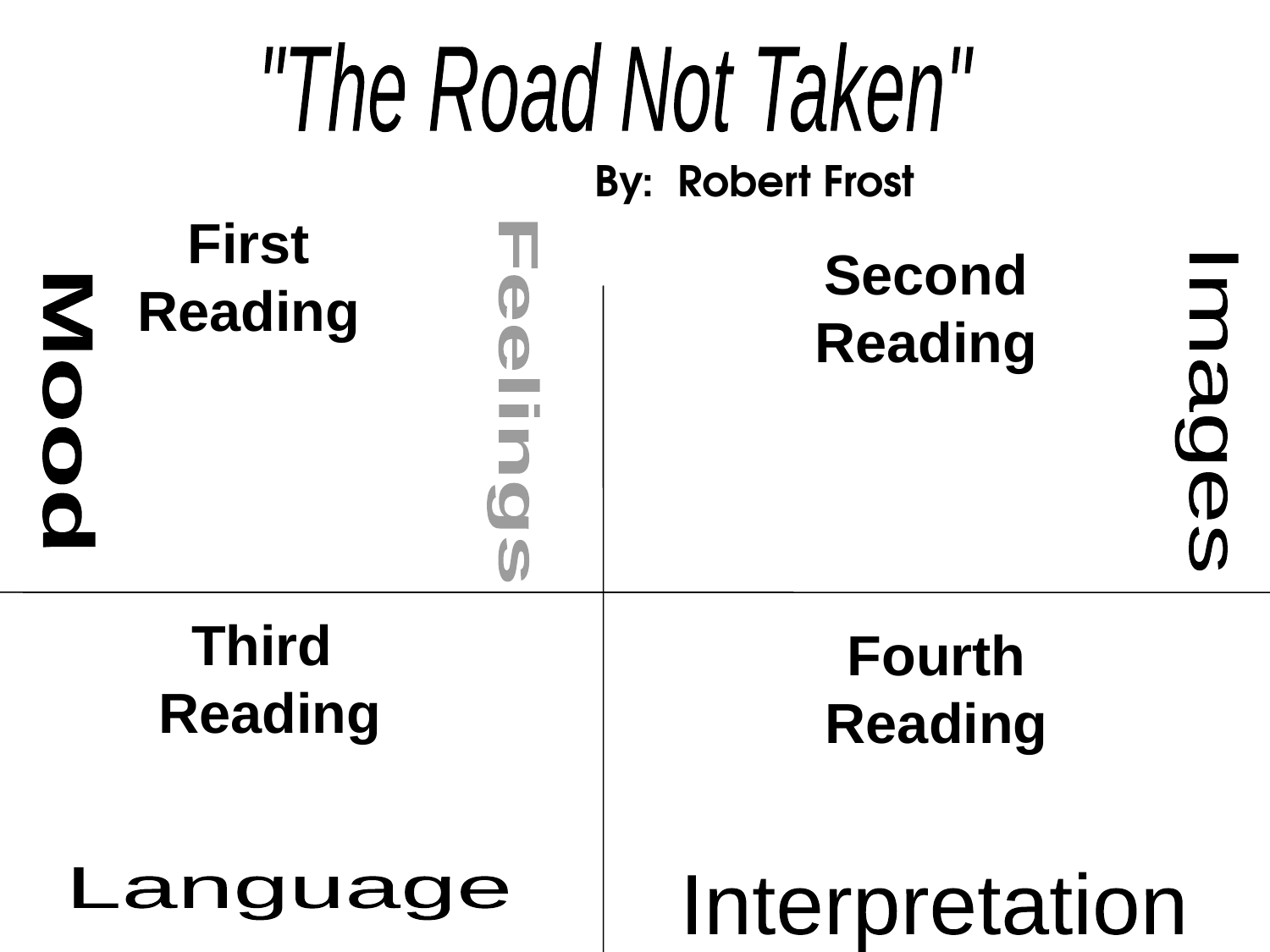

"The Road Not Taken"
By:  Robert Frost
First Reading
Second Reading

Feelings
Images
Mood

Third  Reading
Fourth Reading
Language
Interpretation